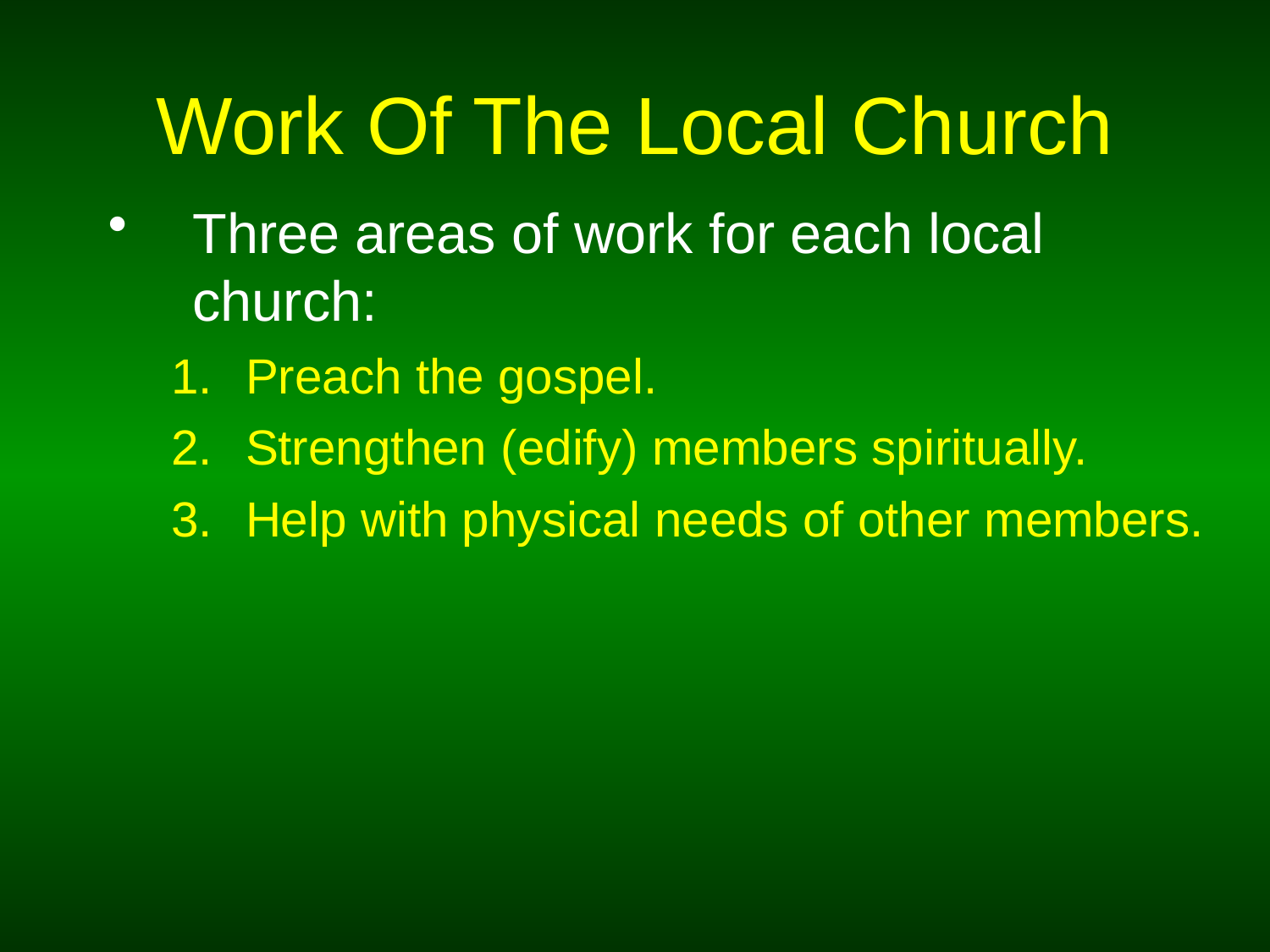

# Work Of The Local Church
Three areas of work for each local church:
Preach the gospel.
Strengthen (edify) members spiritually.
Help with physical needs of other members.